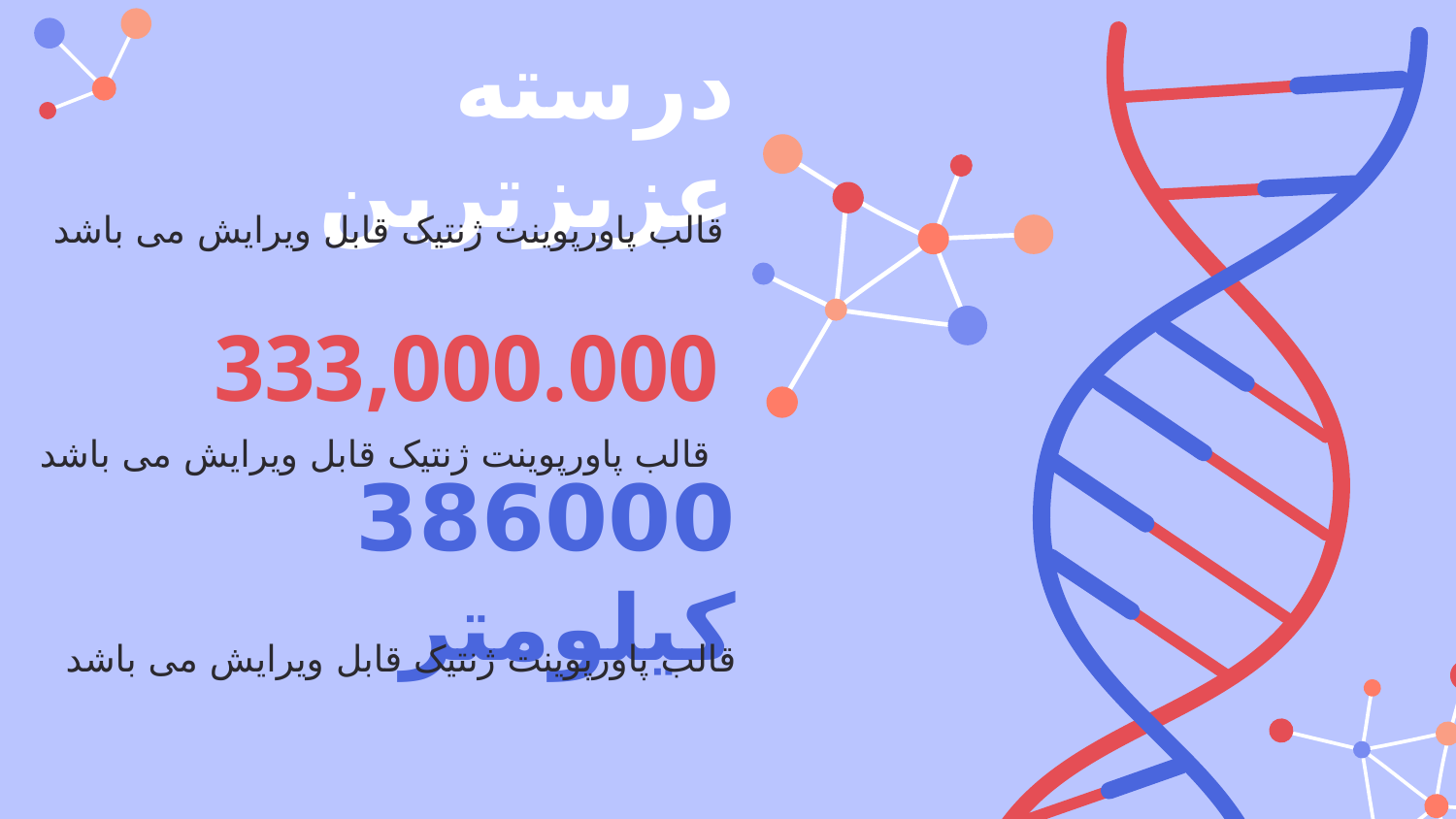

# درسته عزیزترین

قالب پاورپوینت ژنتیک قابل ویرایش می باشد
333,000.000
قالب پاورپوینت ژنتیک قابل ویرایش می باشد
386000 کیلومتر
قالب پاورپوینت ژنتیک قابل ویرایش می باشد